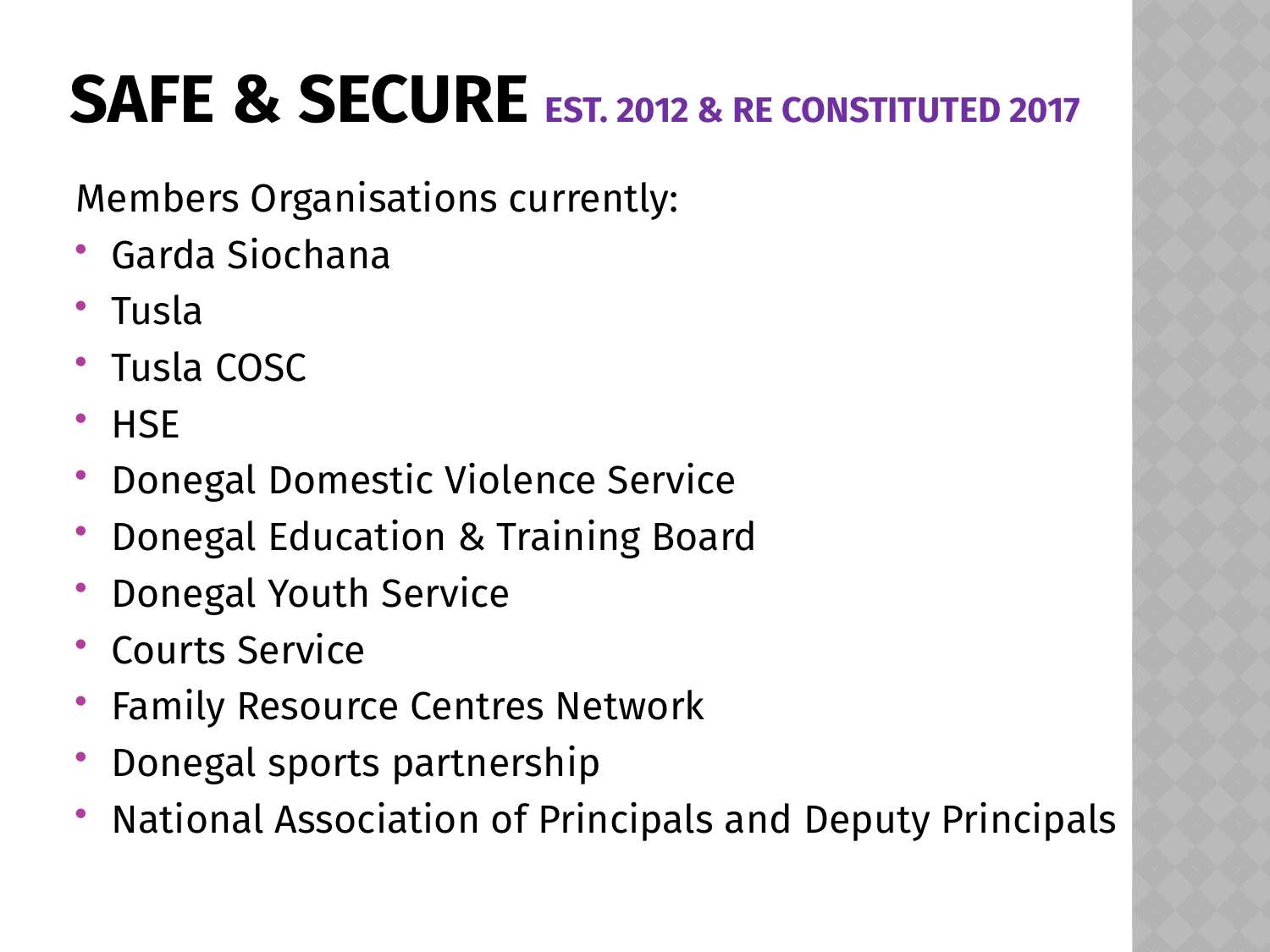

# Safe & Secure Est. 2012 & Re constituted 2017
Members Organisations currently:
Garda Siochana
Tusla
Tusla COSC
HSE
Donegal Domestic Violence Service
Donegal Education & Training Board
Donegal Youth Service
Courts Service
Family Resource Centres Network
Donegal sports partnership
National Association of Principals and Deputy Principals